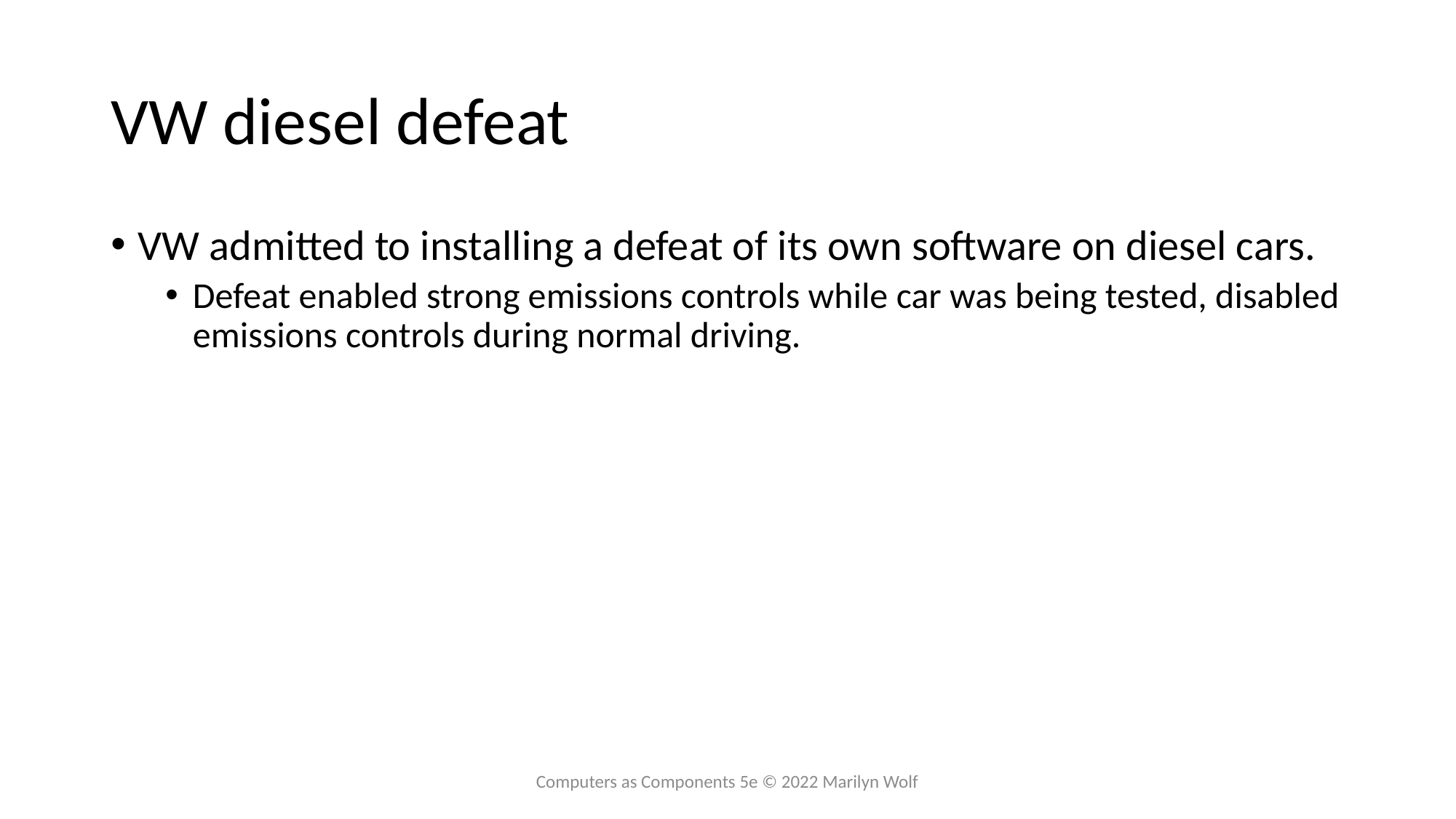

# VW diesel defeat
VW admitted to installing a defeat of its own software on diesel cars.
Defeat enabled strong emissions controls while car was being tested, disabled emissions controls during normal driving.
Computers as Components 5e © 2022 Marilyn Wolf